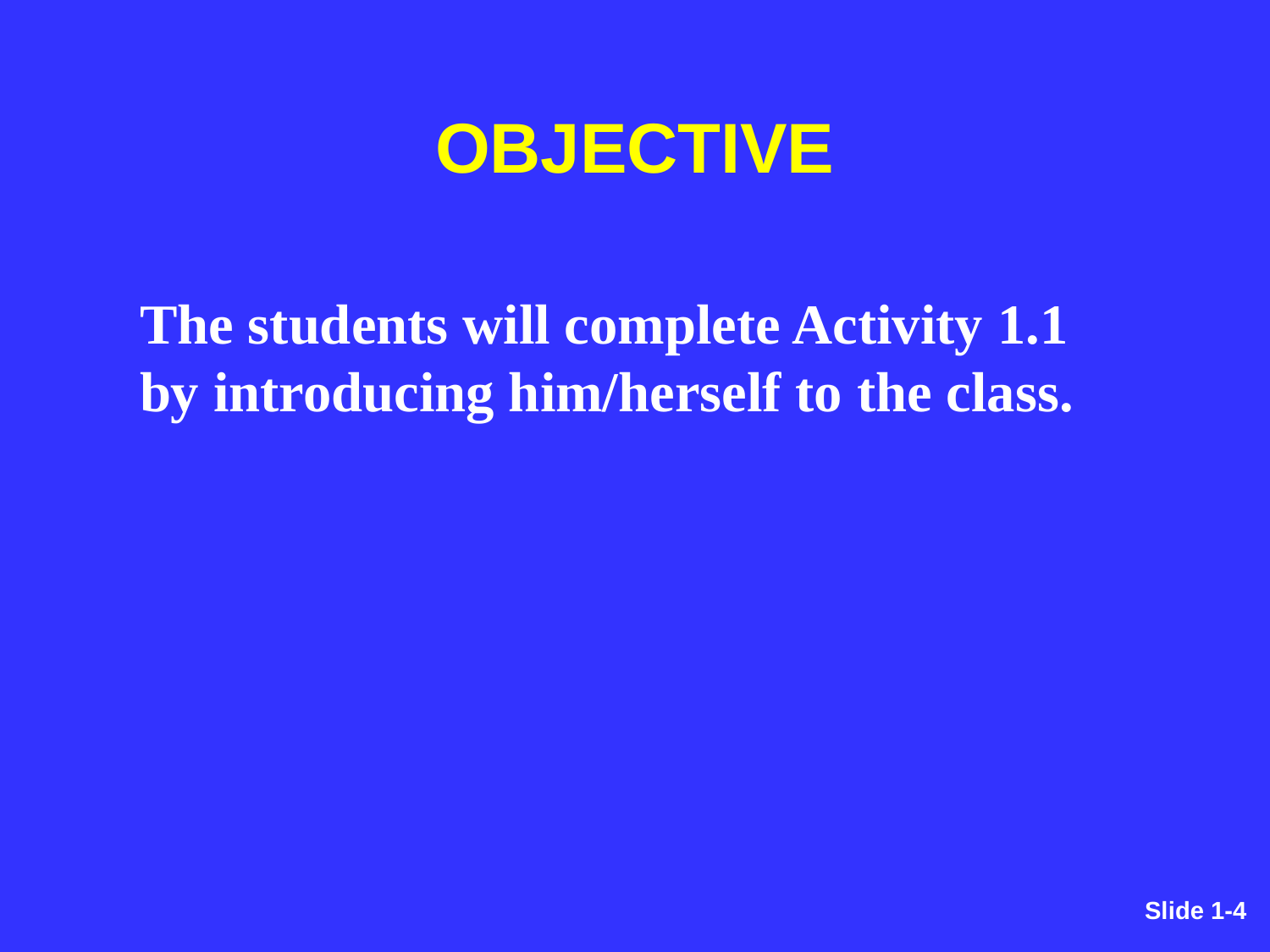

# OBJECTIVE
The students will complete Activity 1.1 by introducing him/herself to the class.
Slide 1-4